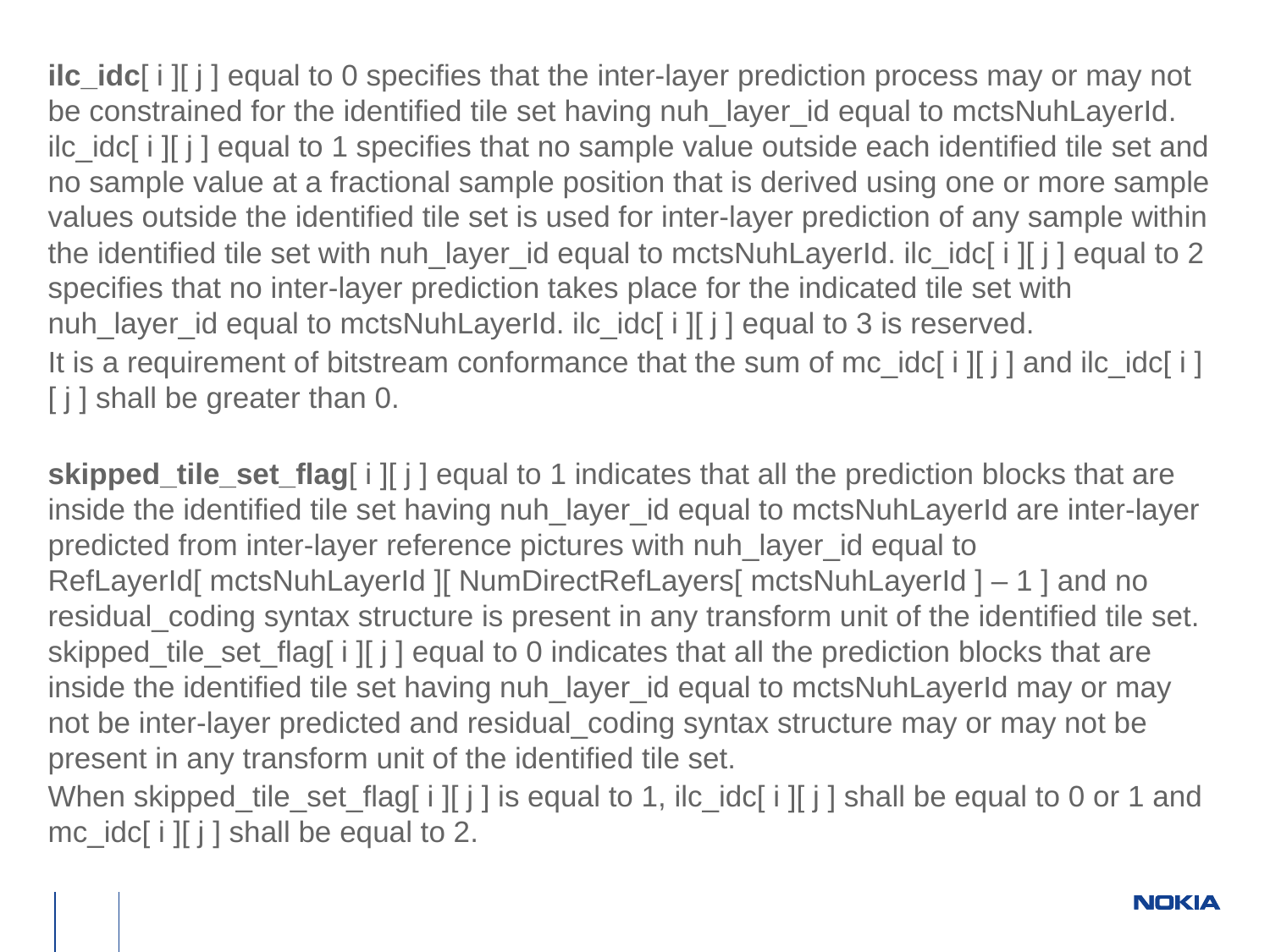

ilc_idc[ i ][ j ] equal to 0 specifies that the inter-layer prediction process may or may not be constrained for the identified tile set having nuh_layer_id equal to mctsNuhLayerId. ilc_idc[ i ][ j ] equal to 1 specifies that no sample value outside each identified tile set and no sample value at a fractional sample position that is derived using one or more sample values outside the identified tile set is used for inter-layer prediction of any sample within the identified tile set with nuh_layer_id equal to mctsNuhLayerId. ilc_idc[ i ][ j ] equal to 2 specifies that no inter-layer prediction takes place for the indicated tile set with nuh_layer_id equal to mctsNuhLayerId. ilc_idc[ i ][ j ] equal to 3 is reserved.
It is a requirement of bitstream conformance that the sum of mc_idc[ i ][ j ] and ilc_idc[ i ][ j ] shall be greater than 0.

skipped_tile_set_flag[ i ][ j ] equal to 1 indicates that all the prediction blocks that are inside the identified tile set having nuh_layer_id equal to mctsNuhLayerId are inter-layer predicted from inter-layer reference pictures with nuh_layer_id equal to RefLayerId[ mctsNuhLayerId ][ NumDirectRefLayers[ mctsNuhLayerId ] – 1 ] and no residual_coding syntax structure is present in any transform unit of the identified tile set. skipped_tile_set_flag[ i ][ j ] equal to 0 indicates that all the prediction blocks that are inside the identified tile set having nuh_layer_id equal to mctsNuhLayerId may or may not be inter-layer predicted and residual_coding syntax structure may or may not be present in any transform unit of the identified tile set.
When skipped_tile_set_flag[ i ][ j ] is equal to 1, ilc_idc[ i ][ j ] shall be equal to 0 or 1 and mc_idc[ i ][ j ] shall be equal to 2.